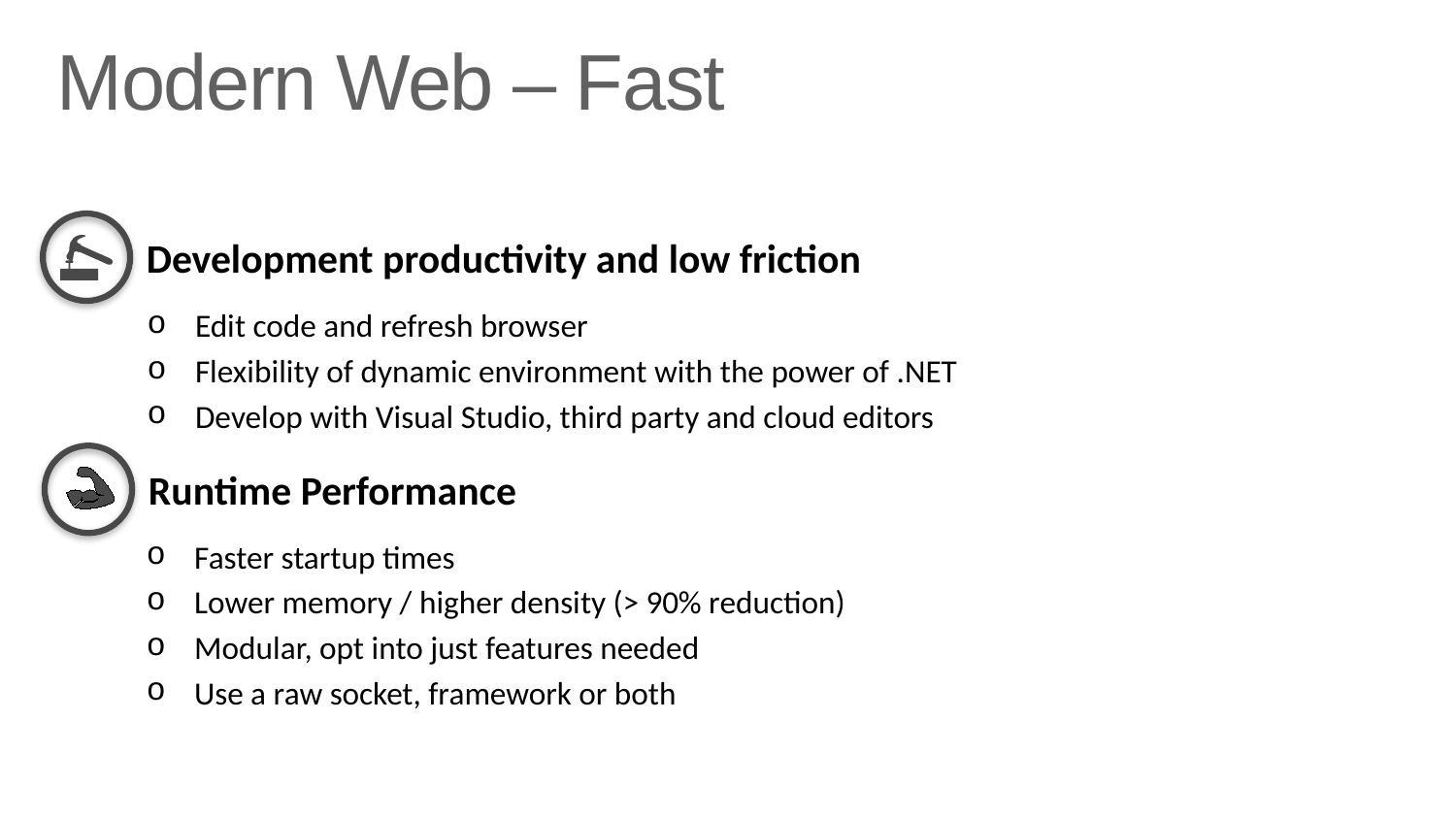

# Modern Web – Fast

Development productivity and low friction
Edit code and refresh browser
Flexibility of dynamic environment with the power of .NET
Develop with Visual Studio, third party and cloud editors

Runtime Performance
Faster startup times
Lower memory / higher density (> 90% reduction)
Modular, opt into just features needed
Use a raw socket, framework or both